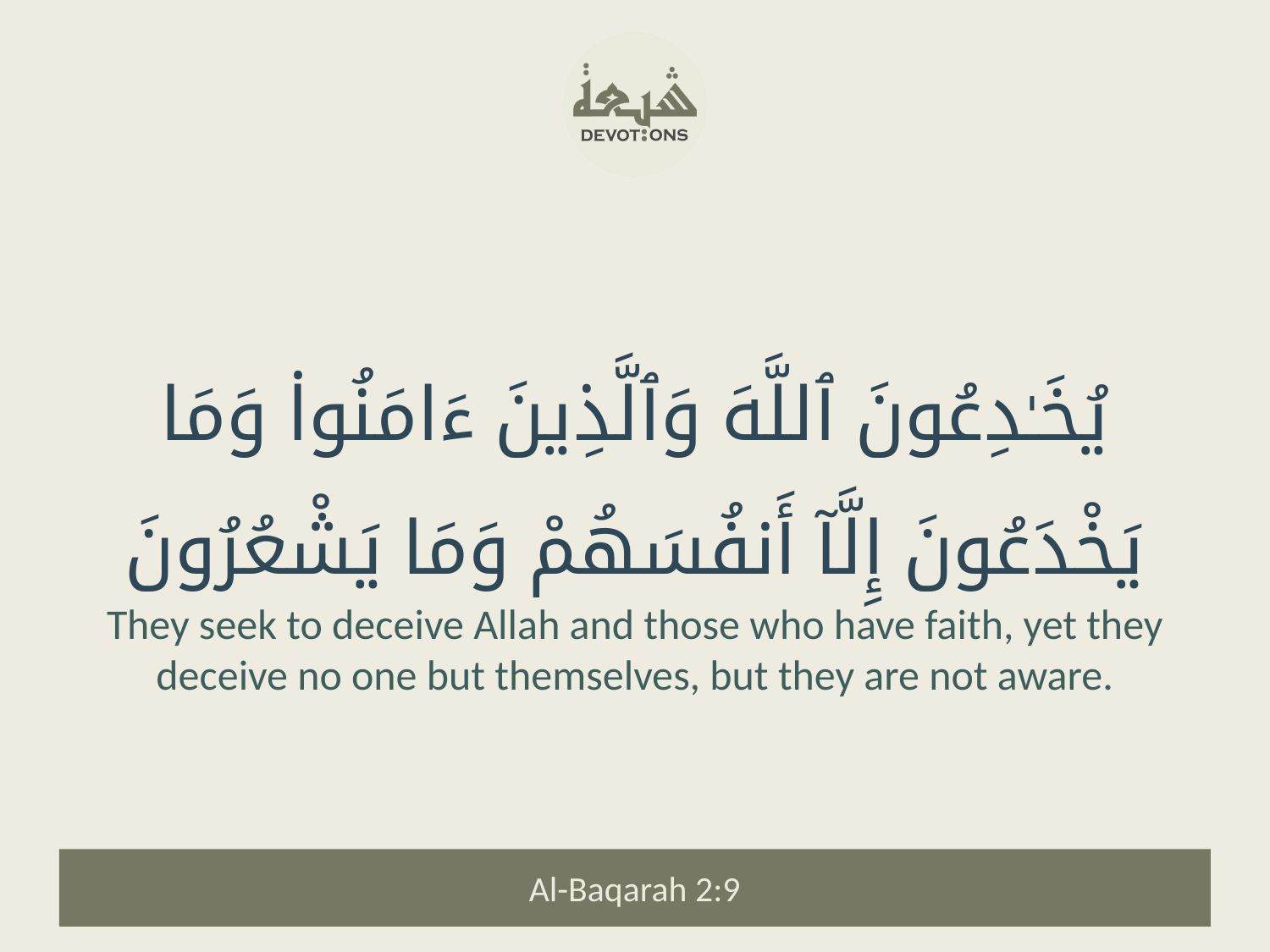

يُخَـٰدِعُونَ ٱللَّهَ وَٱلَّذِينَ ءَامَنُوا۟ وَمَا يَخْدَعُونَ إِلَّآ أَنفُسَهُمْ وَمَا يَشْعُرُونَ
They seek to deceive Allah and those who have faith, yet they deceive no one but themselves, but they are not aware.
Al-Baqarah 2:9